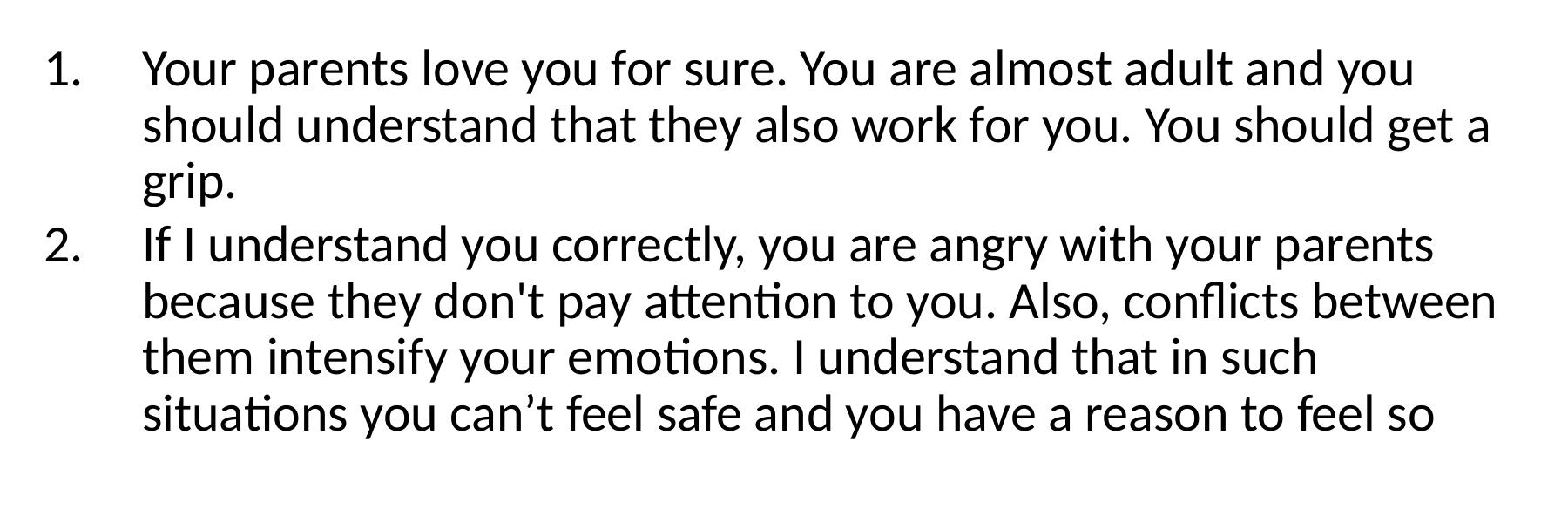

Your parents love you for sure. You are almost adult and you should understand that they also work for you. You should get a grip.
If I understand you correctly, you are angry with your parents because they don't pay attention to you. Also, conflicts between them intensify your emotions. I understand that in such situations you can’t feel safe and you have a reason to feel so